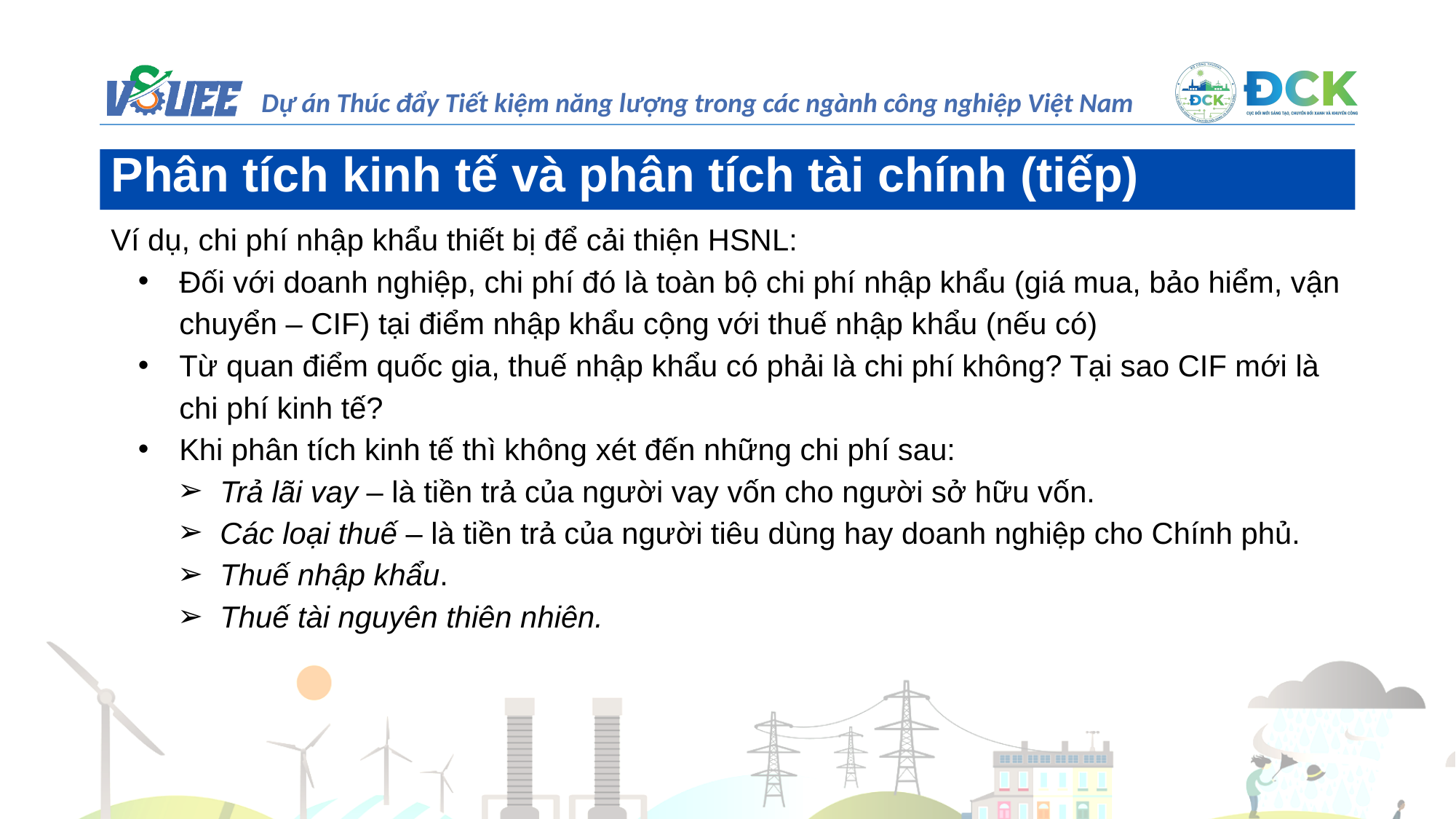

Phân tích kinh tế và phân tích tài chính (tiếp)
Ví dụ, chi phí nhập khẩu thiết bị để cải thiện HSNL:
Đối với doanh nghiệp, chi phí đó là toàn bộ chi phí nhập khẩu (giá mua, bảo hiểm, vận chuyển – CIF) tại điểm nhập khẩu cộng với thuế nhập khẩu (nếu có)
Từ quan điểm quốc gia, thuế nhập khẩu có phải là chi phí không? Tại sao CIF mới là chi phí kinh tế?
Khi phân tích kinh tế thì không xét đến những chi phí sau:
Trả lãi vay – là tiền trả của người vay vốn cho người sở hữu vốn.
Các loại thuế – là tiền trả của người tiêu dùng hay doanh nghiệp cho Chính phủ.
Thuế nhập khẩu.
Thuế tài nguyên thiên nhiên.